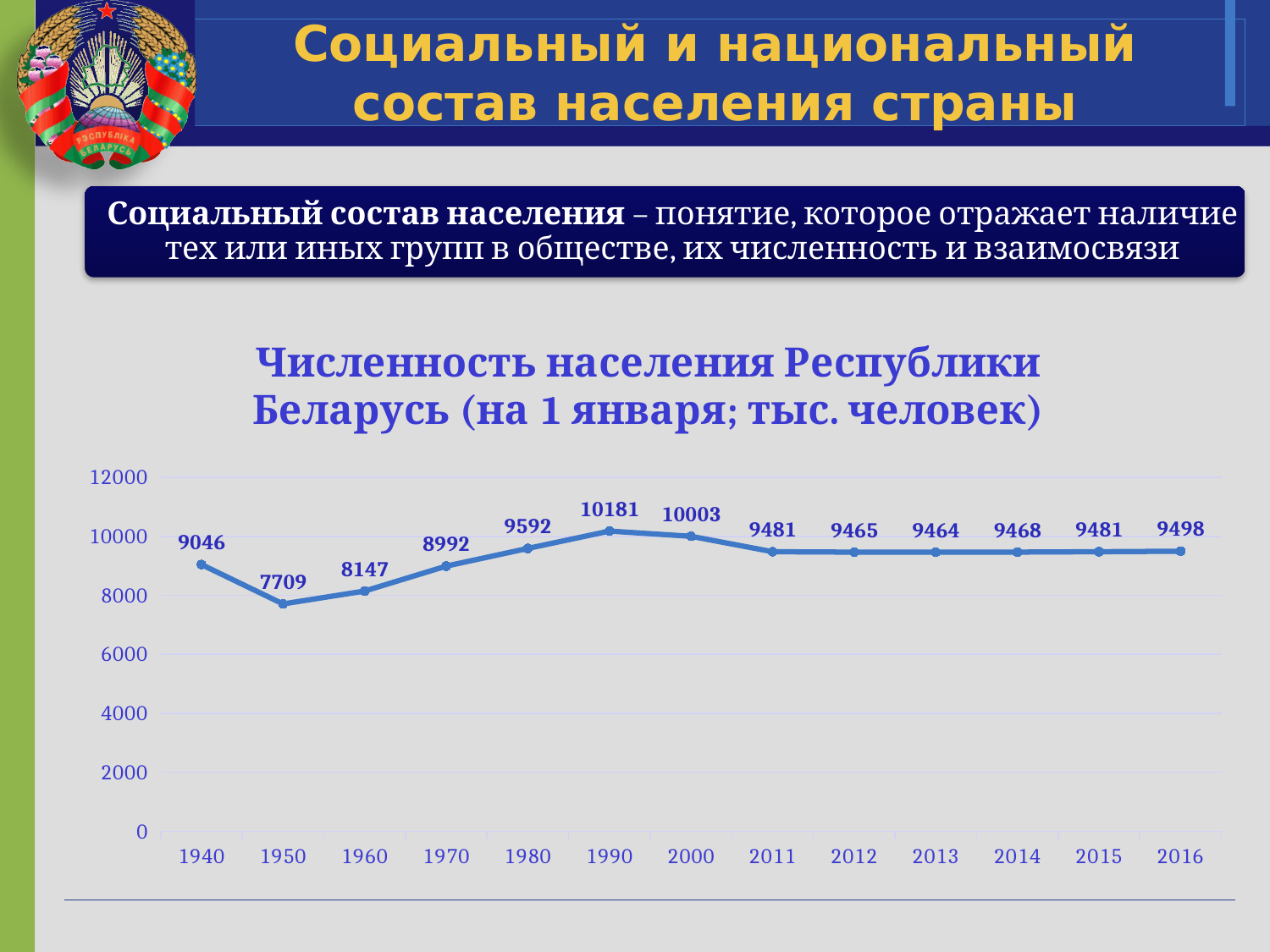

# Социальный и национальный состав населения страны

Социальный состав населения – понятие, которое отражает наличие тех или иных групп в обществе, их численность и взаимосвязи

### Chart: Численность населения Республики Беларусь (на 1 января; тыс. человек)

| Category | Столбец3 |
|---|---|
| 1940 | 9046.0 |
| 1950 | 7709.0 |
| 1960 | 8147.0 |
| 1970 | 8992.0 |
| 1980 | 9592.0 |
| 1990 | 10181.0 |
| 2000 | 10003.0 |
| 2011 | 9481.0 |
| 2012 | 9465.0 |
| 2013 | 9464.0 |
| 2014 | 9468.0 |
| 2015 | 9481.0 |
| 2016 | 9498.0 |